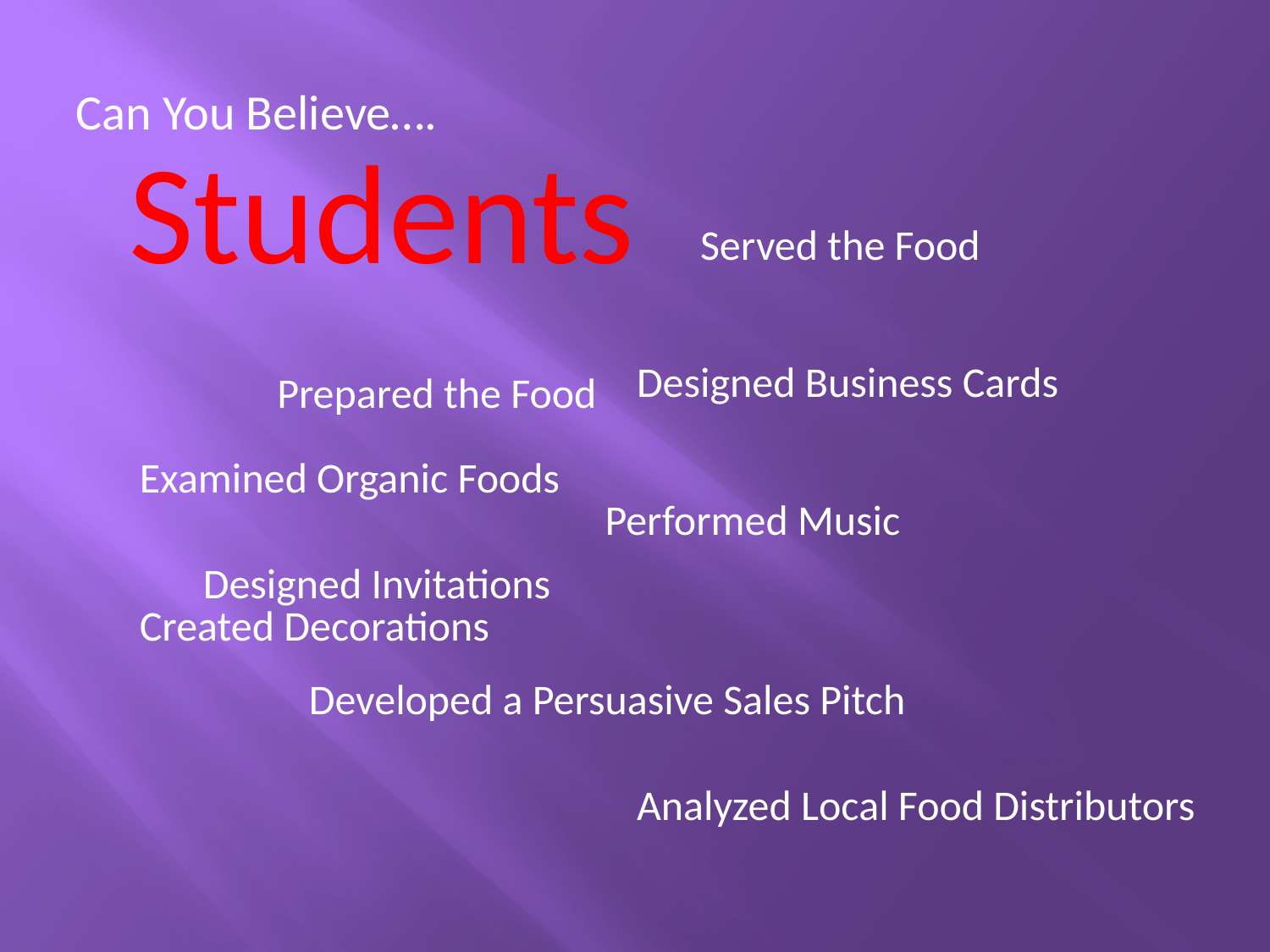

Can You Believe….
Students
Served the Food
Designed Business Cards
Prepared the Food
Examined Organic Foods
Performed Music
Designed Invitations
Created Decorations
Developed a Persuasive Sales Pitch
Analyzed Local Food Distributors